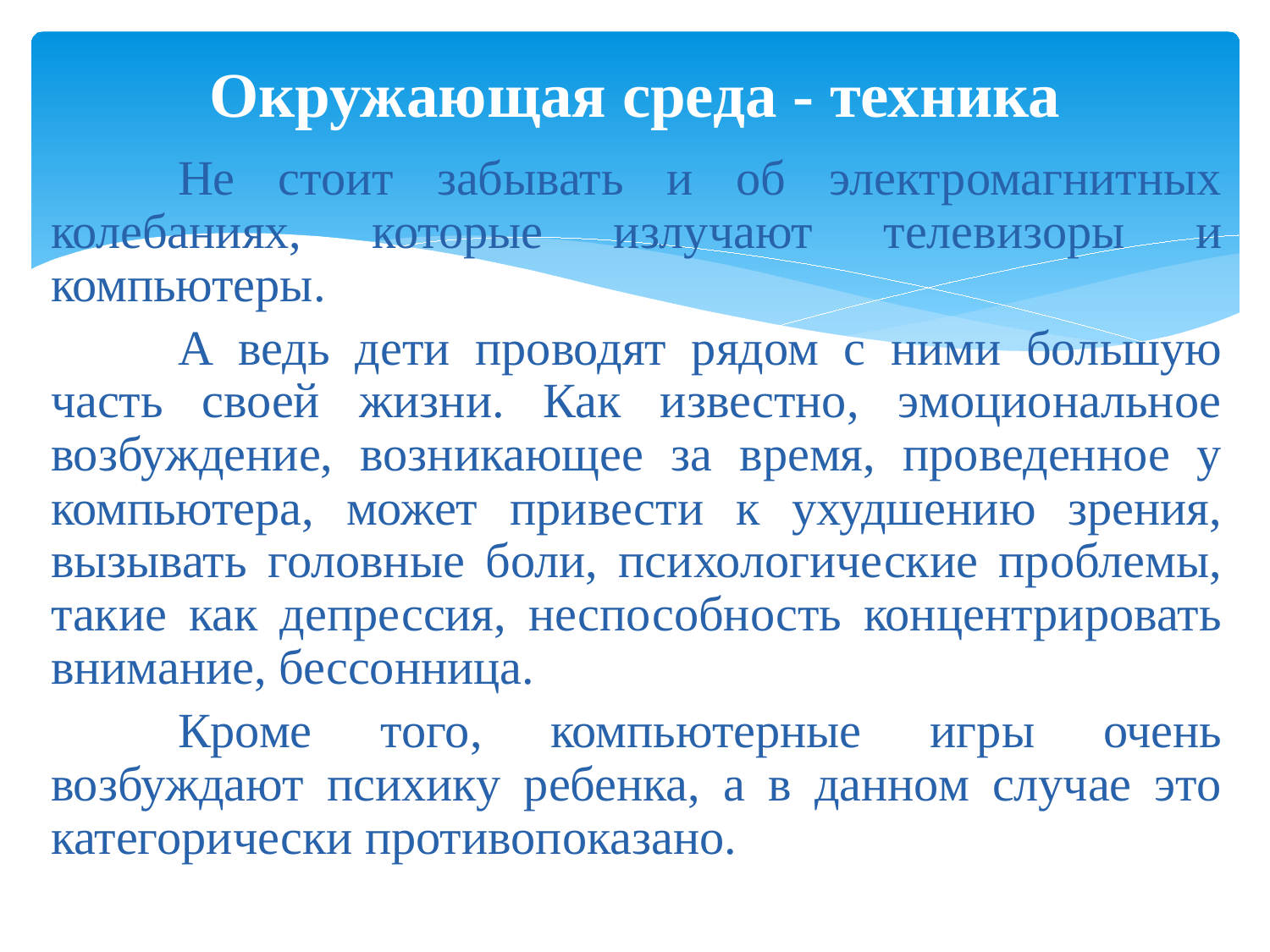

# Окружающая среда - техника
		Не стоит забывать и об электромагнитных колебаниях, которые излучают телевизоры и компьютеры.
		А ведь дети проводят рядом с ними большую часть своей жизни. Как известно, эмоциональное возбуждение, возникающее за время, проведенное у компьютера, может привести к ухудшению зрения, вызывать головные боли, психологические проблемы, такие как депрессия, неспособность концентрировать внимание, бессонница.
		Кроме того, компьютерные игры очень возбуждают психику ребенка, а в данном случае это категорически противопоказано.